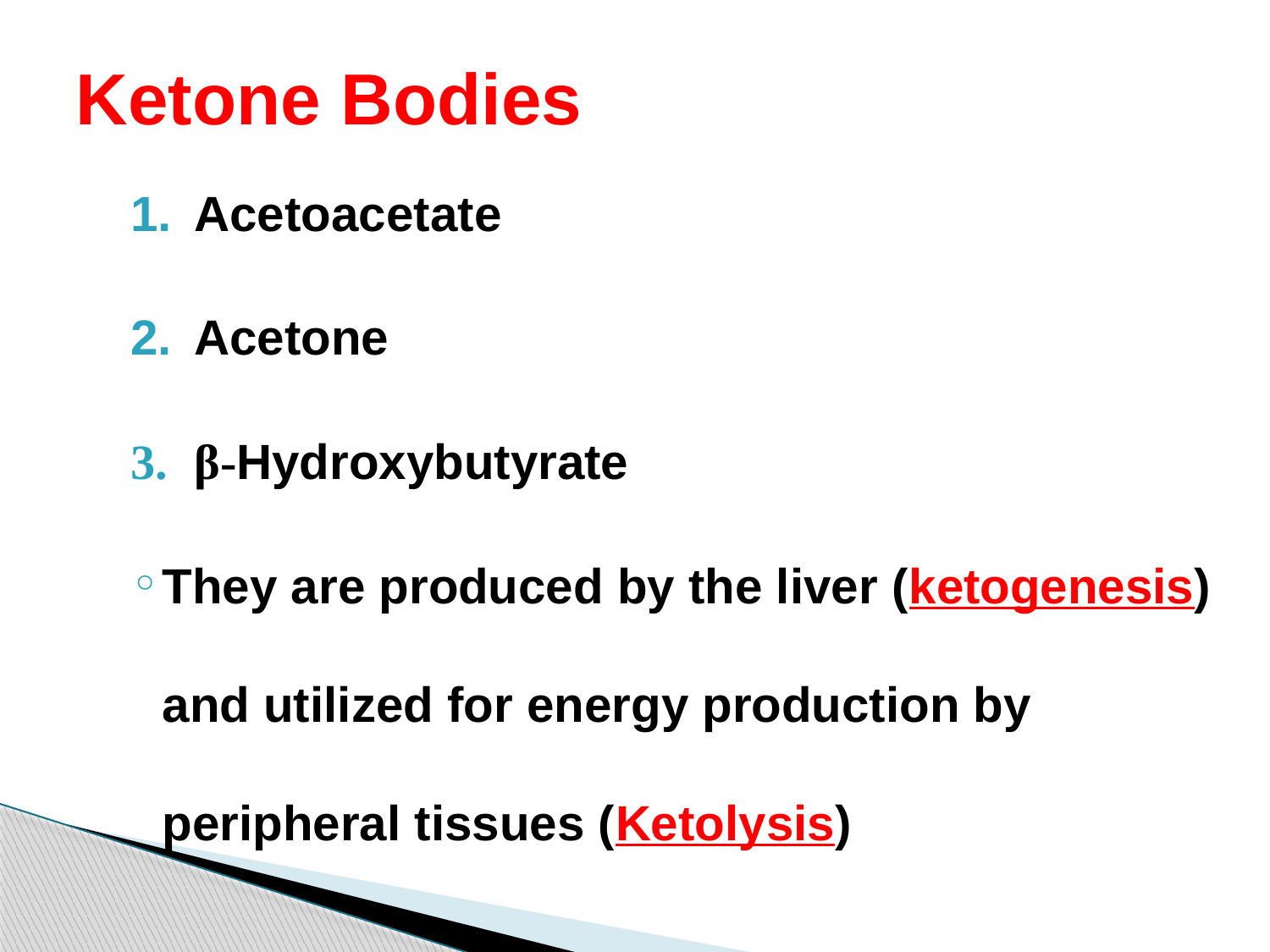

# Ketone Bodies
Acetoacetate
Acetone
β-Hydroxybutyrate
They are produced by the liver (ketogenesis) and utilized for energy production by peripheral tissues (Ketolysis)